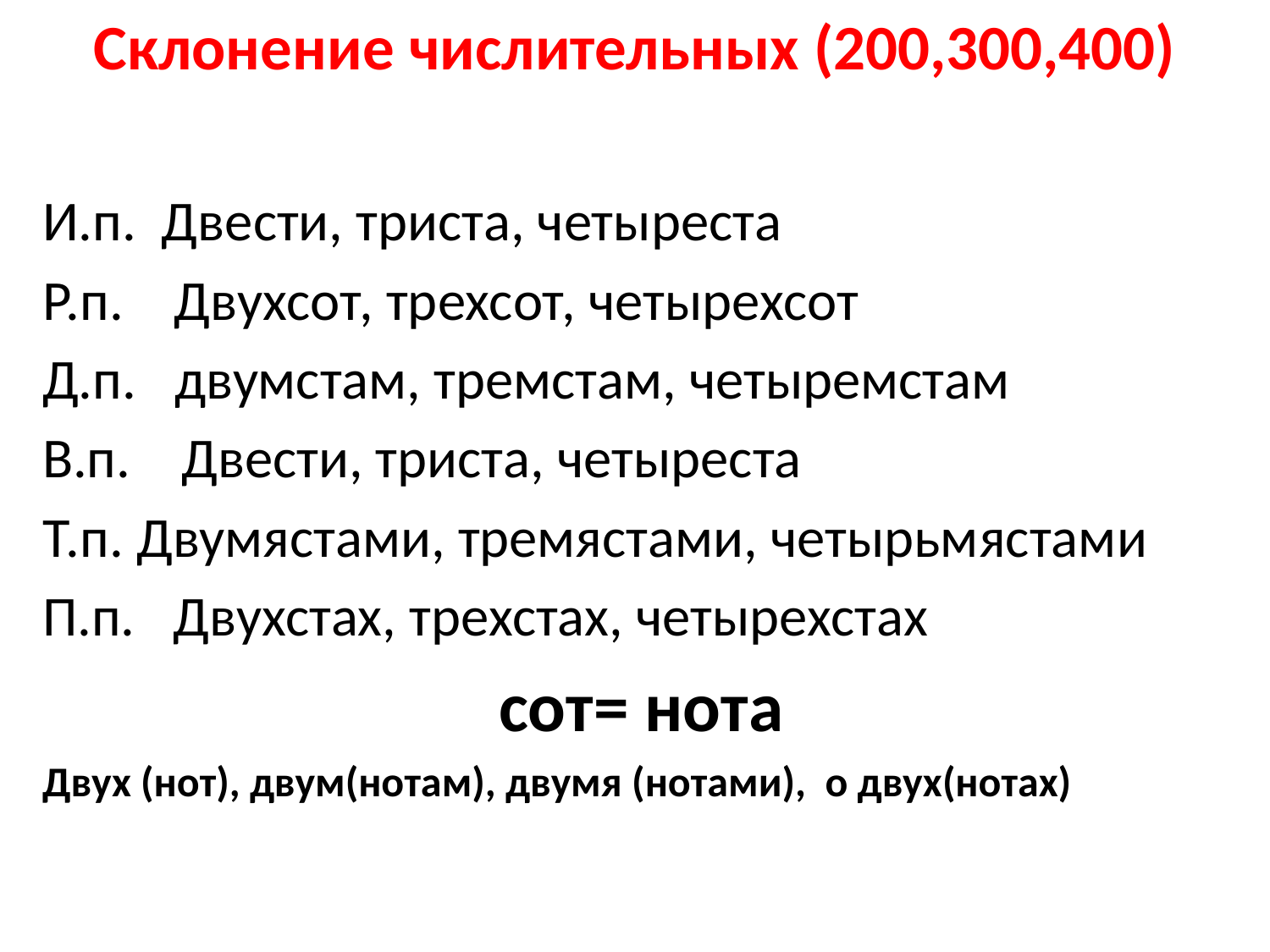

# Склонение числительных (200,300,400)

И.п.  Двести, триста, четыреста
Р.п.    Двухсот, трехсот, четырехсот
Д.п.   двумстам, тремстам, четыремстам
В.п.    Двести, триста, четыреста
Т.п. Двумястами, тремястами, четырьмястами
П.п.   Двухстах, трехстах, четырехстах
 сот= нота
Двух (нот), двум(нотам), двумя (нотами),  о двух(нотах)